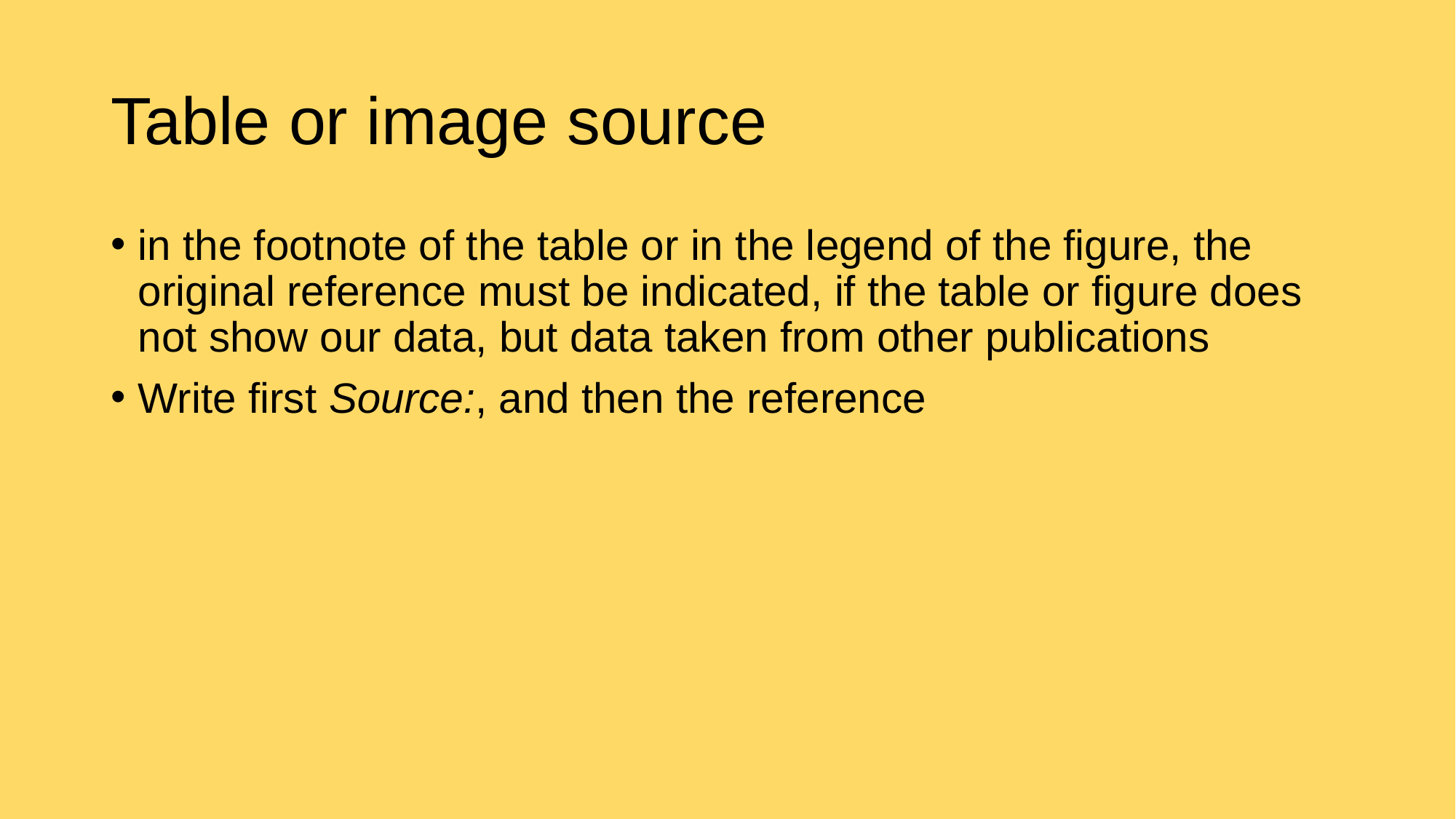

# Table or image source
in the footnote of the table or in the legend of the figure, the original reference must be indicated, if the table or figure does not show our data, but data taken from other publications
Write first Source:, and then the reference